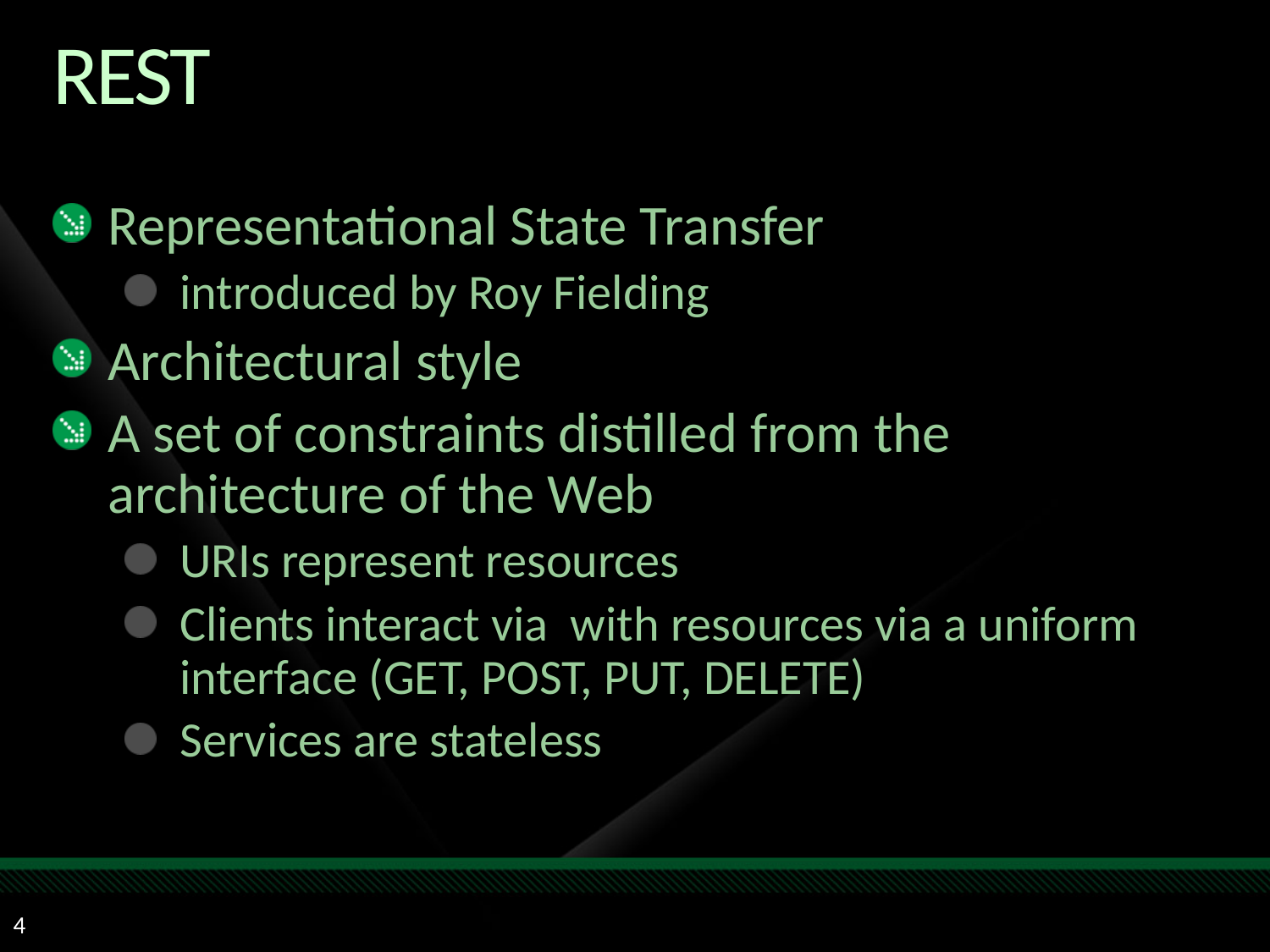

# REST
Representational State Transfer
introduced by Roy Fielding
Architectural style
A set of constraints distilled from the architecture of the Web
URIs represent resources
Clients interact via  with resources via a uniform interface (GET, POST, PUT, DELETE)
Services are stateless